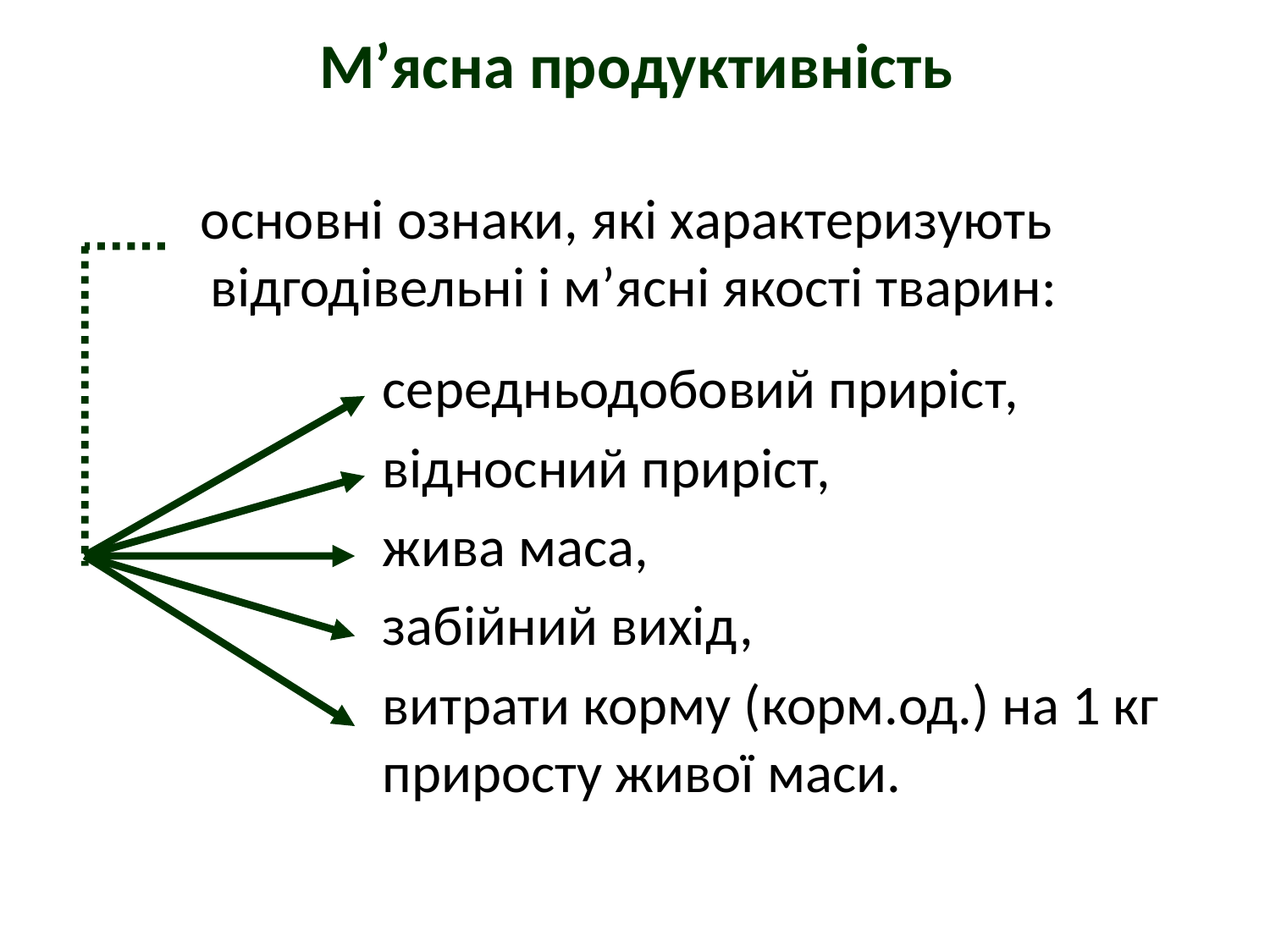

М’ясна продуктивність
   основні ознаки, які характеризують відгодівельні і м’ясні якості тварин:

середньодобовий приріст,
відносний приріст,
жива маса,
забійний вихід,
витрати корму (корм.од.) на 1 кг приросту живої маси.